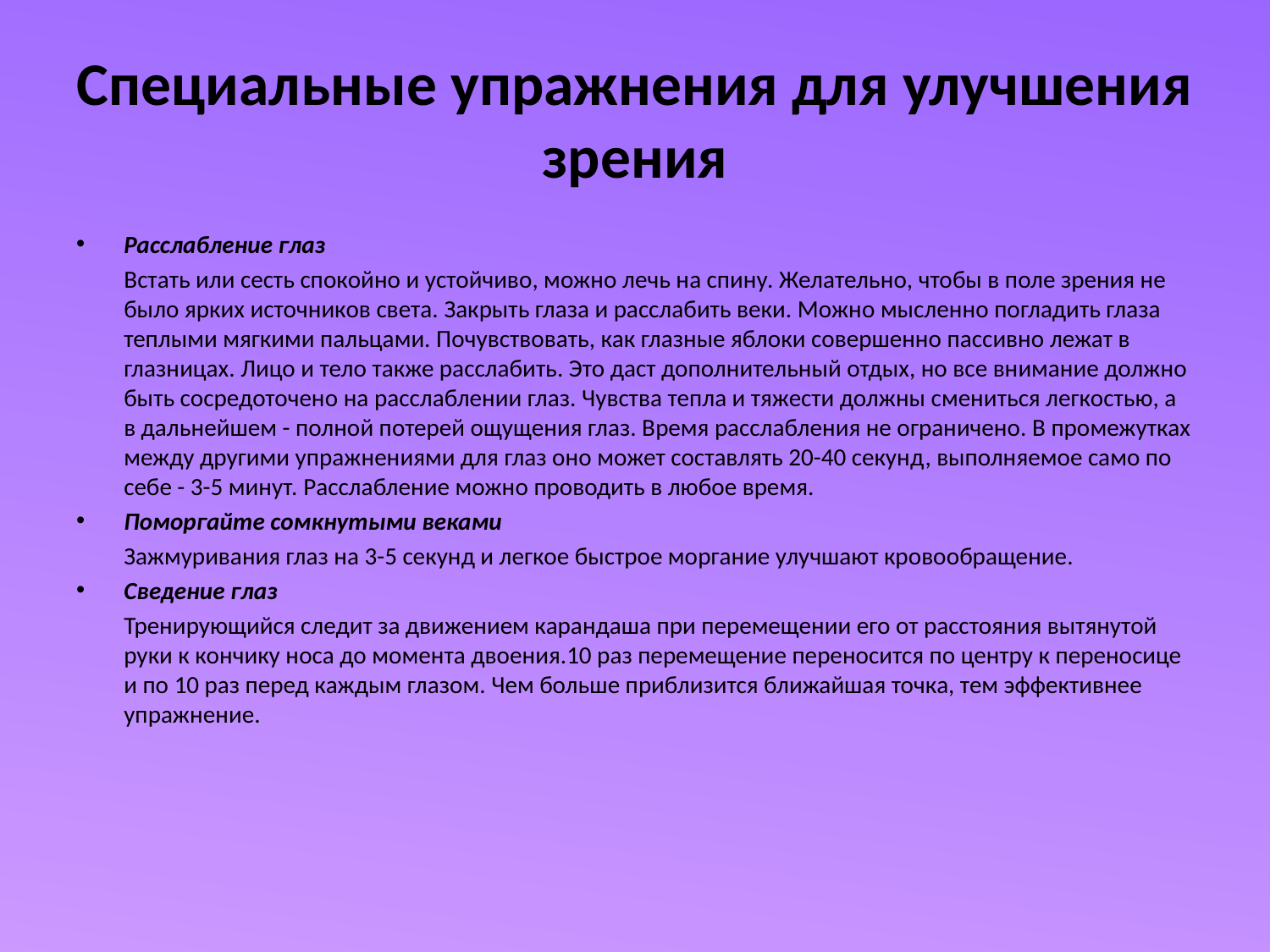

# Специальные упражнения для улучшения зрения
Расслабление глаз
	Встать или сесть спокойно и устойчиво, можно лечь на спину. Желательно, чтобы в поле зрения не было ярких источников света. Закрыть глаза и расслабить веки. Можно мысленно погладить глаза теплыми мягкими пальцами. Почувствовать, как глазные яблоки совершенно пассивно лежат в глазницах. Лицо и тело также расслабить. Это даст дополнительный отдых, но все внимание должно быть сосредоточено на расслаблении глаз. Чувства тепла и тяжести должны смениться легкостью, а в дальнейшем - полной потерей ощущения глаз. Время расслабления не ограничено. В промежутках между другими упражнениями для глаз оно может составлять 20-40 секунд, выполняемое само по себе - 3-5 минут. Расслабление можно проводить в любое время.
Поморгайте сомкнутыми веками
	Зажмуривания глаз на 3-5 секунд и легкое быстрое моргание улучшают кровообращение.
Сведение глаз
	Тренирующийся следит за движением карандаша при перемещении его от расстояния вытянутой руки к кончику носа до момента двоения.10 раз перемещение переносится по центру к переносице и по 10 раз перед каждым глазом. Чем больше приблизится ближайшая точка, тем эффективнее упражнение.